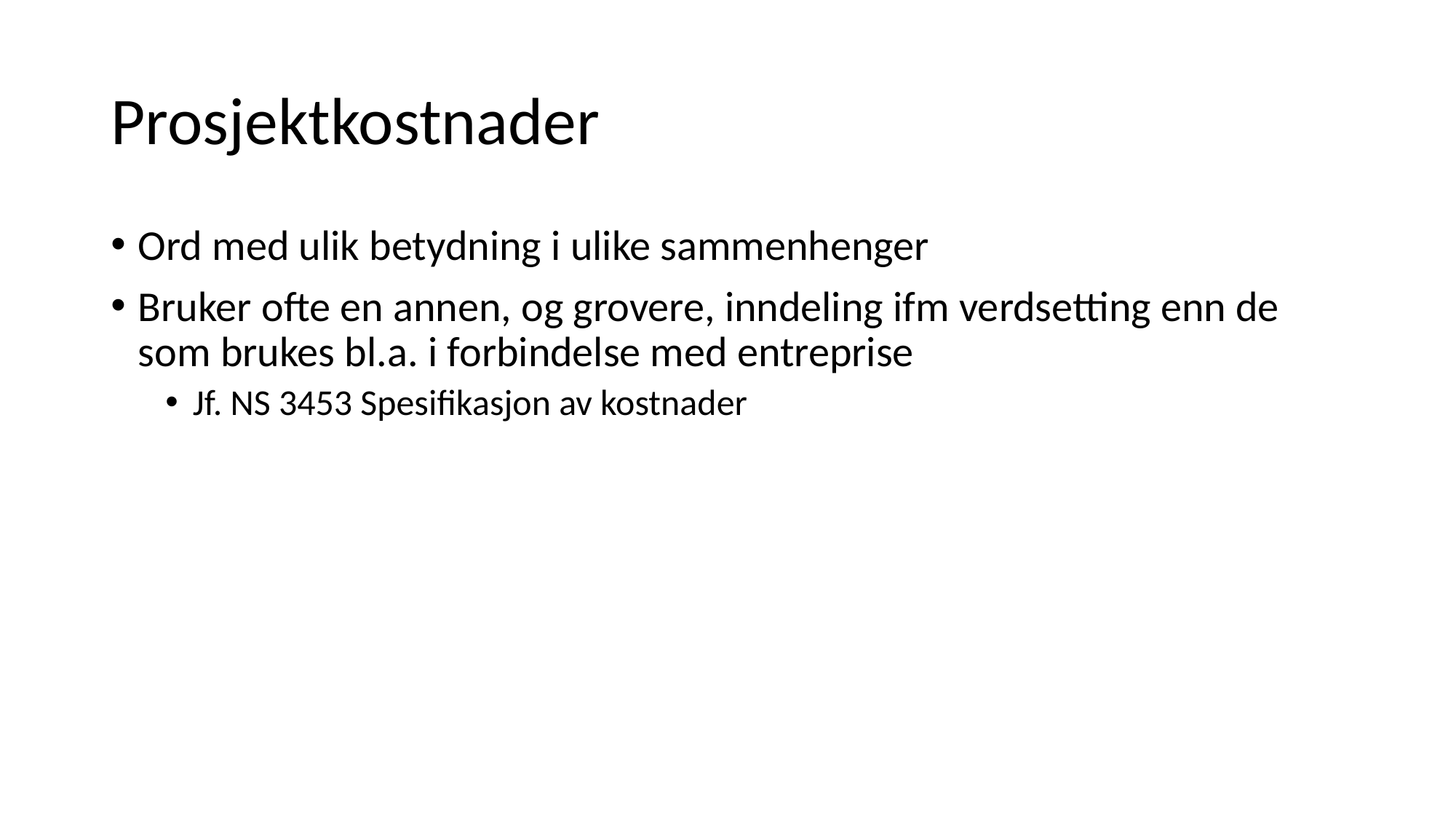

# Prosjektkostnader
Ord med ulik betydning i ulike sammenhenger
Bruker ofte en annen, og grovere, inndeling ifm verdsetting enn de som brukes bl.a. i forbindelse med entreprise
Jf. NS 3453 Spesifikasjon av kostnader